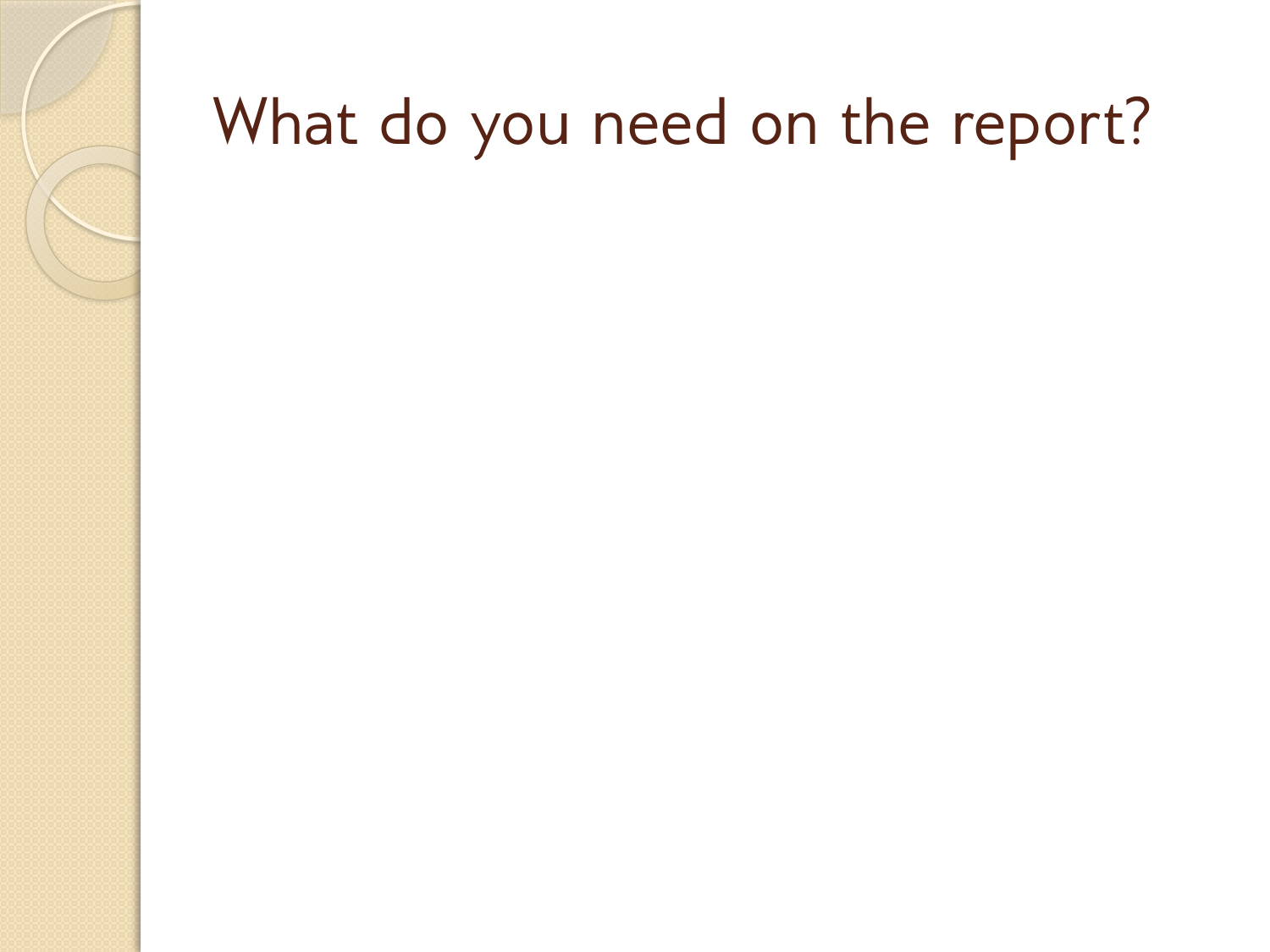

# What do you need on the report?